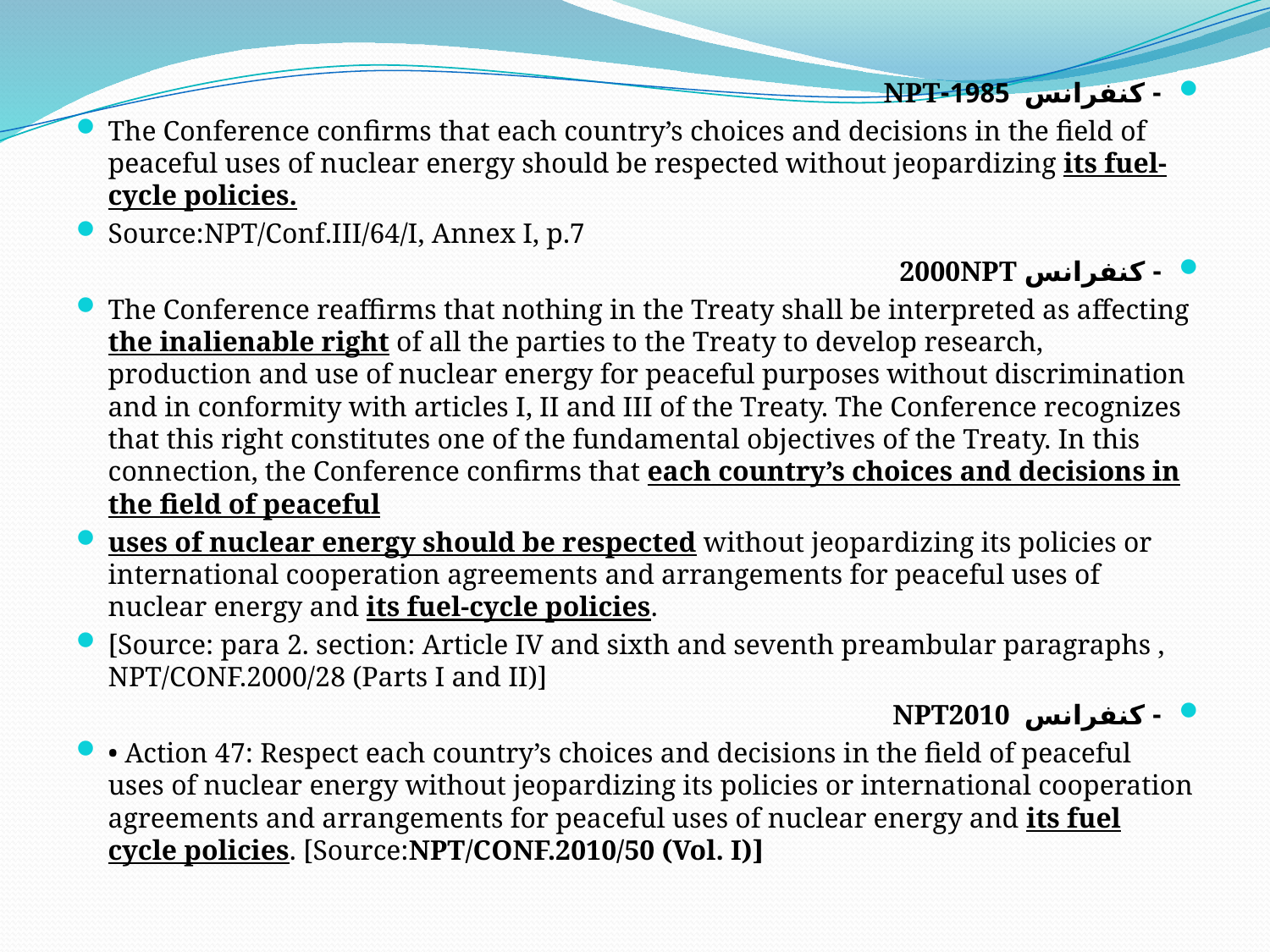

- کنفرانس  1985-NPT
The Conference confirms that each country’s choices and decisions in the field of peaceful uses of nuclear energy should be respected without jeopardizing its fuel-cycle policies.
Source:NPT/Conf.III/64/I, Annex I, p.7
- کنفرانس 2000NPT
The Conference reaffirms that nothing in the Treaty shall be interpreted as affecting the inalienable right of all the parties to the Treaty to develop research, production and use of nuclear energy for peaceful purposes without discrimination and in conformity with articles I, II and III of the Treaty. The Conference recognizes that this right constitutes one of the fundamental objectives of the Treaty. In this connection, the Conference confirms that each country’s choices and decisions in the field of peaceful
uses of nuclear energy should be respected without jeopardizing its policies or international cooperation agreements and arrangements for peaceful uses of nuclear energy and its fuel-cycle policies.
[Source: para 2. section: Article IV and sixth and seventh preambular paragraphs , NPT/CONF.2000/28 (Parts I and II)]
- کنفرانس  NPT2010
• Action 47: Respect each country’s choices and decisions in the field of peaceful uses of nuclear energy without jeopardizing its policies or international cooperation agreements and arrangements for peaceful uses of nuclear energy and its fuel cycle policies. [Source:NPT/CONF.2010/50 (Vol. I)]